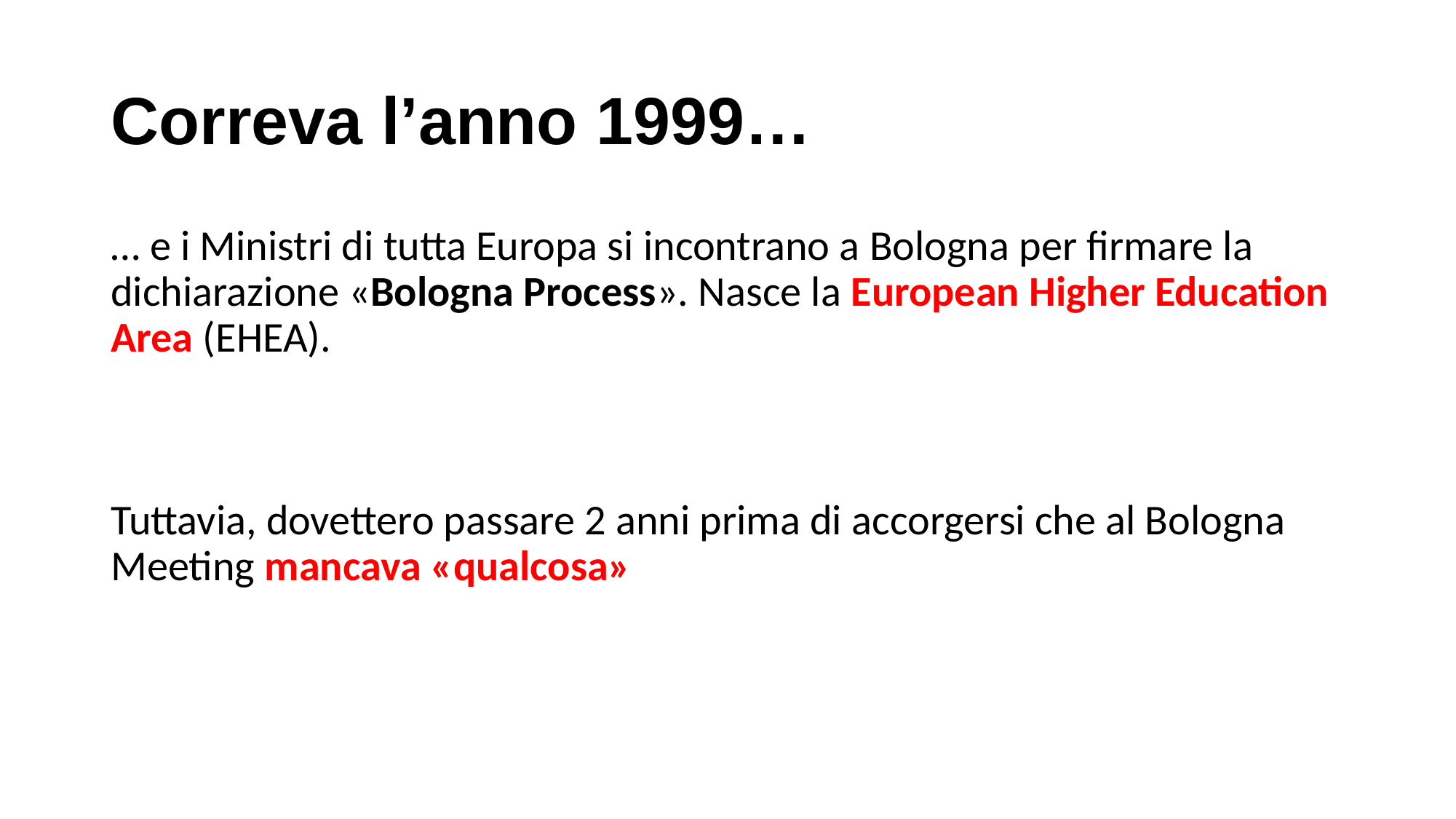

# Correva l’anno 1999…
… e i Ministri di tutta Europa si incontrano a Bologna per firmare la dichiarazione «Bologna Process». Nasce la European Higher Education Area (EHEA).

Tuttavia, dovettero passare 2 anni prima di accorgersi che al Bologna Meeting mancava «qualcosa»